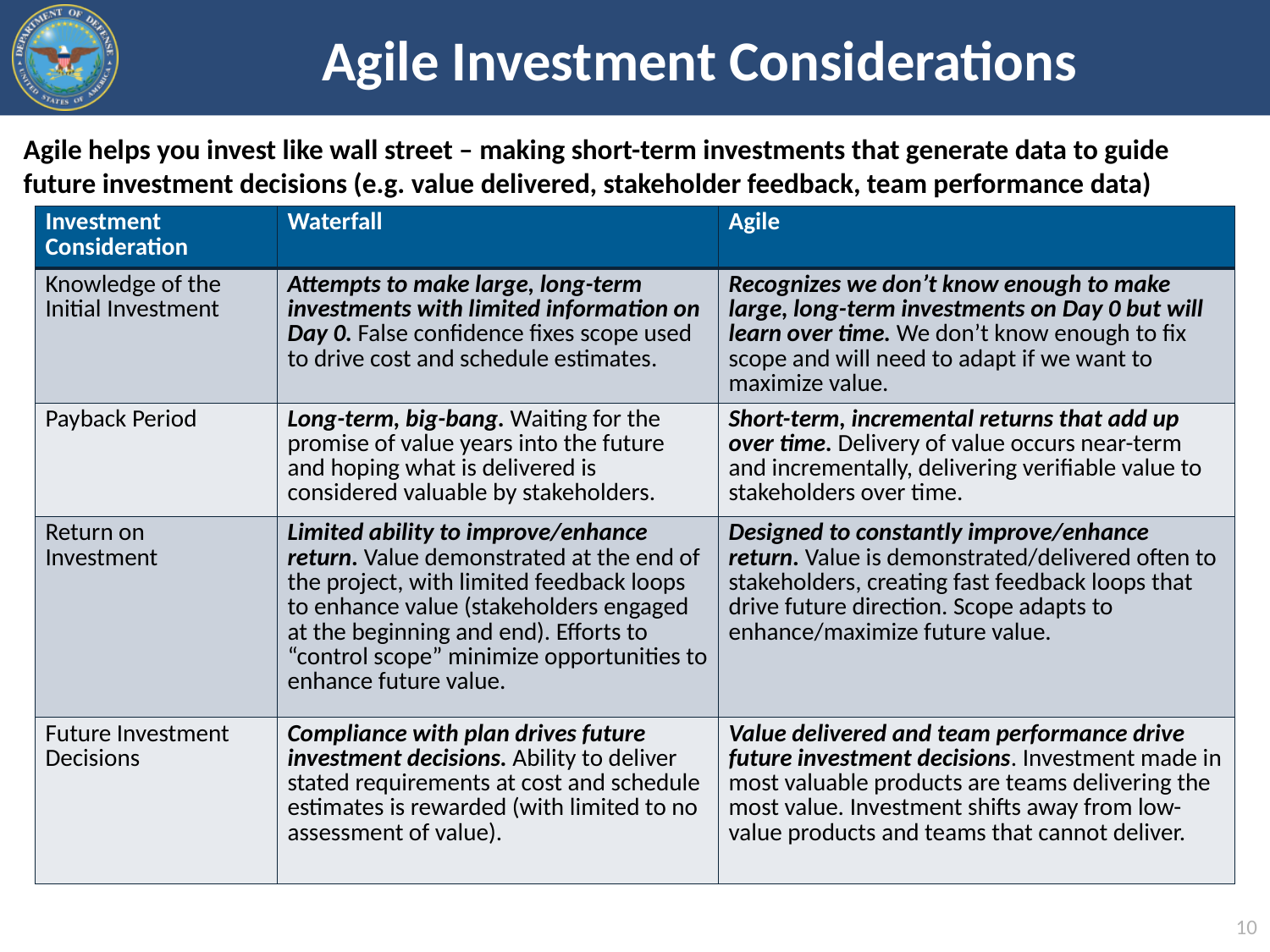

# Agile Investment Considerations
Agile helps you invest like wall street – making short-term investments that generate data to guide future investment decisions (e.g. value delivered, stakeholder feedback, team performance data)
| Investment Consideration | Waterfall | Agile |
| --- | --- | --- |
| Knowledge of the Initial Investment | Attempts to make large, long-term investments with limited information on Day 0. False confidence fixes scope used to drive cost and schedule estimates. | Recognizes we don’t know enough to make large, long-term investments on Day 0 but will learn over time. We don’t know enough to fix scope and will need to adapt if we want to maximize value. |
| Payback Period | Long-term, big-bang. Waiting for the promise of value years into the future and hoping what is delivered is considered valuable by stakeholders. | Short-term, incremental returns that add up over time. Delivery of value occurs near-term and incrementally, delivering verifiable value to stakeholders over time. |
| Return on Investment | Limited ability to improve/enhance return. Value demonstrated at the end of the project, with limited feedback loops to enhance value (stakeholders engaged at the beginning and end). Efforts to “control scope” minimize opportunities to enhance future value. | Designed to constantly improve/enhance return. Value is demonstrated/delivered often to stakeholders, creating fast feedback loops that drive future direction. Scope adapts to enhance/maximize future value. |
| Future Investment Decisions | Compliance with plan drives future investment decisions. Ability to deliver stated requirements at cost and schedule estimates is rewarded (with limited to no assessment of value). | Value delivered and team performance drive future investment decisions. Investment made in most valuable products are teams delivering the most value. Investment shifts away from low-value products and teams that cannot deliver. |
10